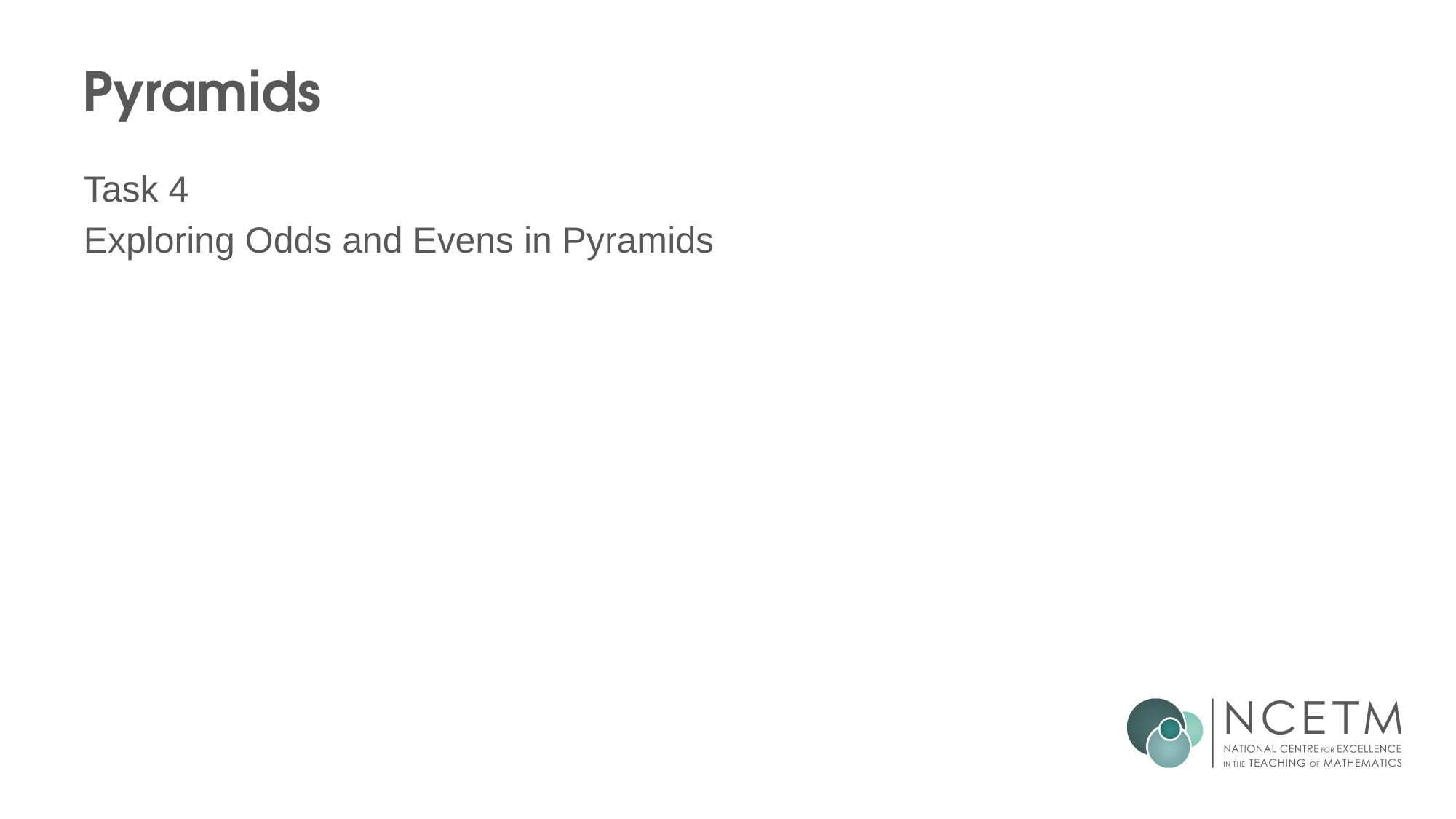

# Pyramids
Task 4
Exploring Odds and Evens in Pyramids